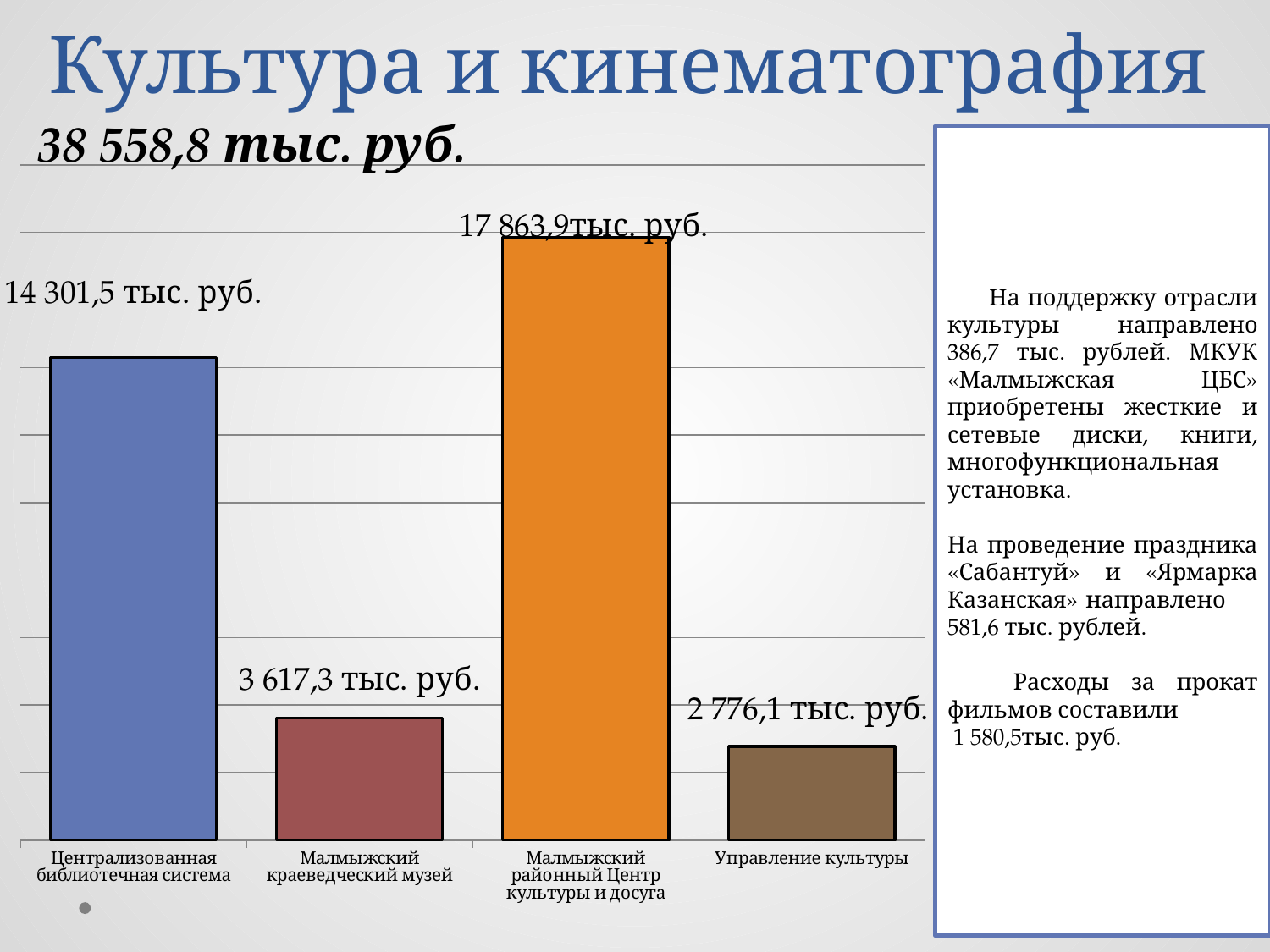

# Культура и кинематография
38 558,8 тыс. руб.

### Chart

| Category | Ряд 1 |
|---|---|
| Централизованная библиотечная система | 14301.5 |
| Малмыжский краеведческий музей | 3617.3 |
| Малмыжский районный Центр культуры и досуга | 17863.9 |
| Управление культуры | 2776.1 |
      На поддержку отрасли культуры направлено 386,7 тыс. рублей. МКУК «Малмыжская ЦБС» приобретены жесткие и сетевые диски, книги, многофункциональная установка.

На проведение праздника «Сабантуй» и «Ярмарка Казанская» направлено     581,6 тыс. рублей.

   Расходы за прокат фильмов составили
 1 580,5тыс. руб.